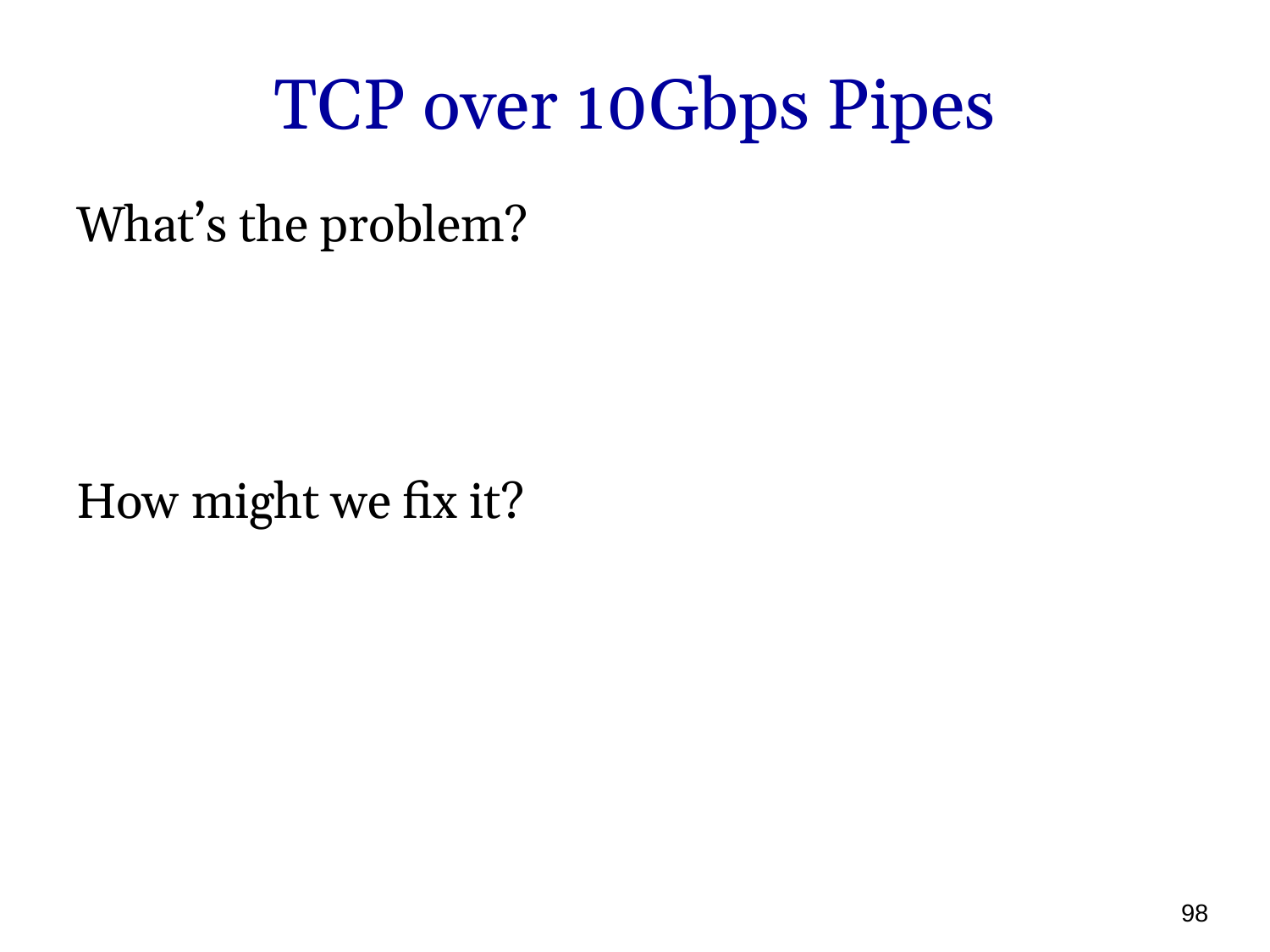

# TCP over 10Gbps Pipes
What’s the problem?

How might we fix it?
98